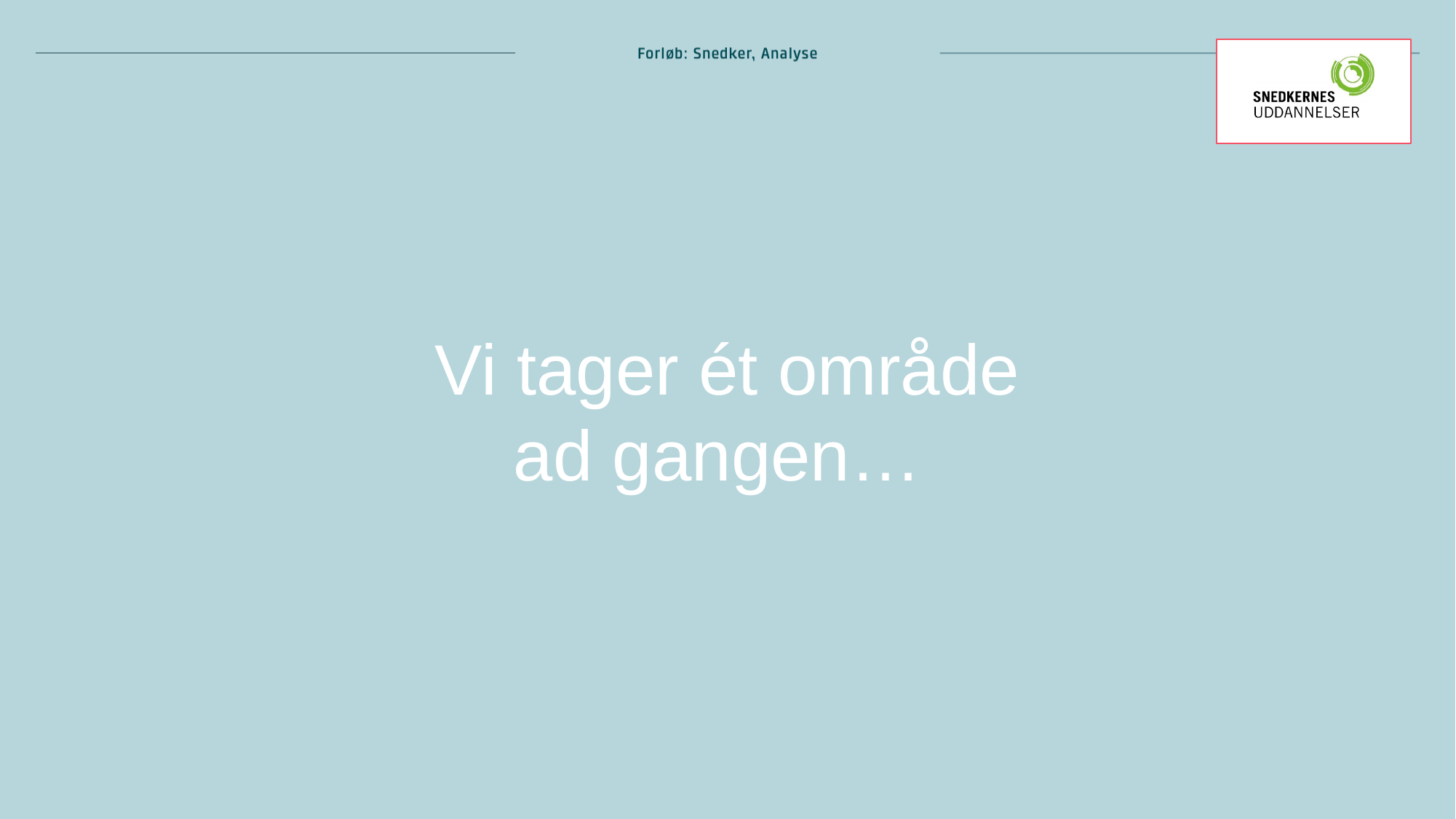

Vi tager ét område ad gangen…
11